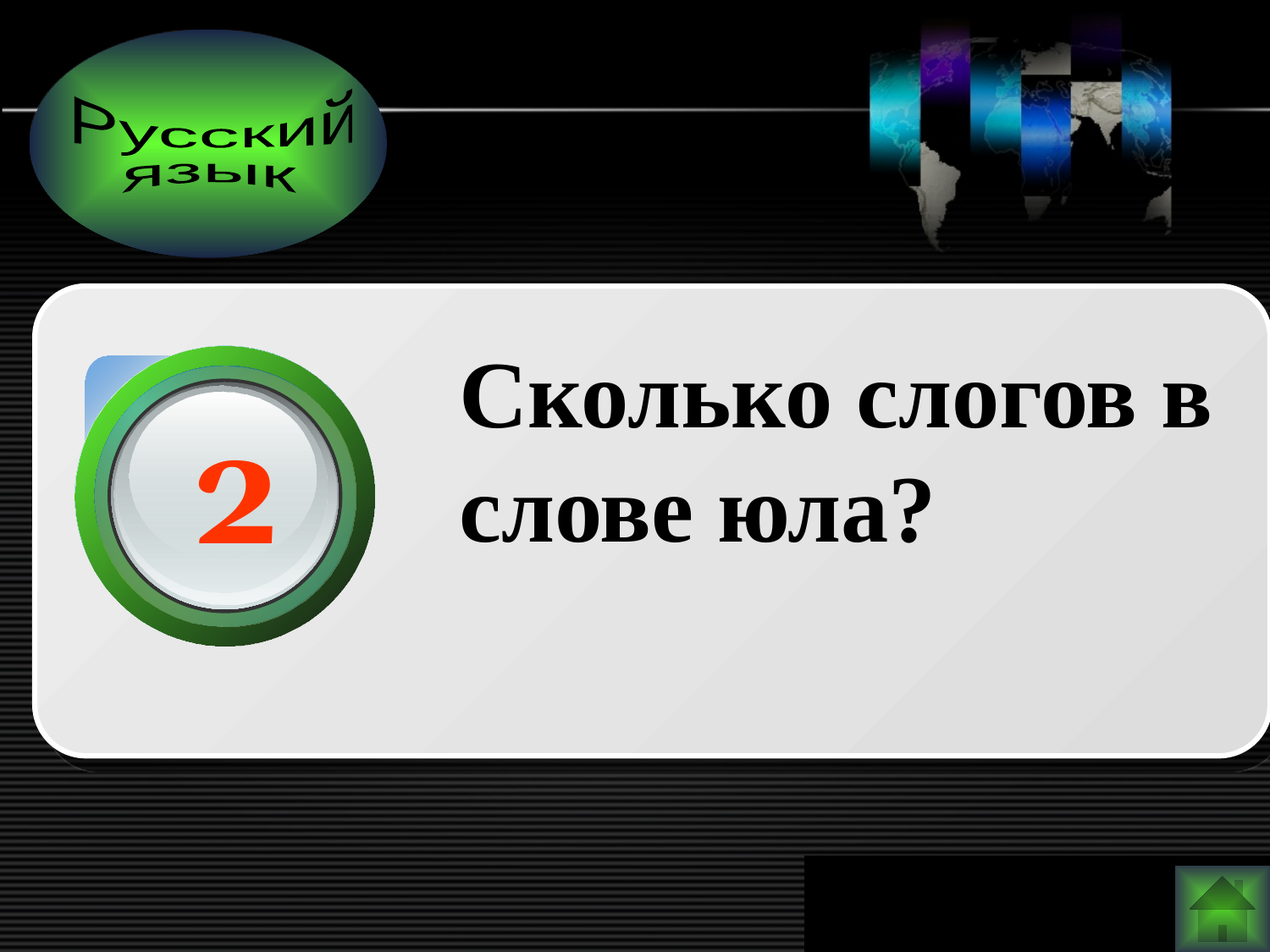

Русский
язык

Сколько слогов в слове юла?

2

www.themegallery.com